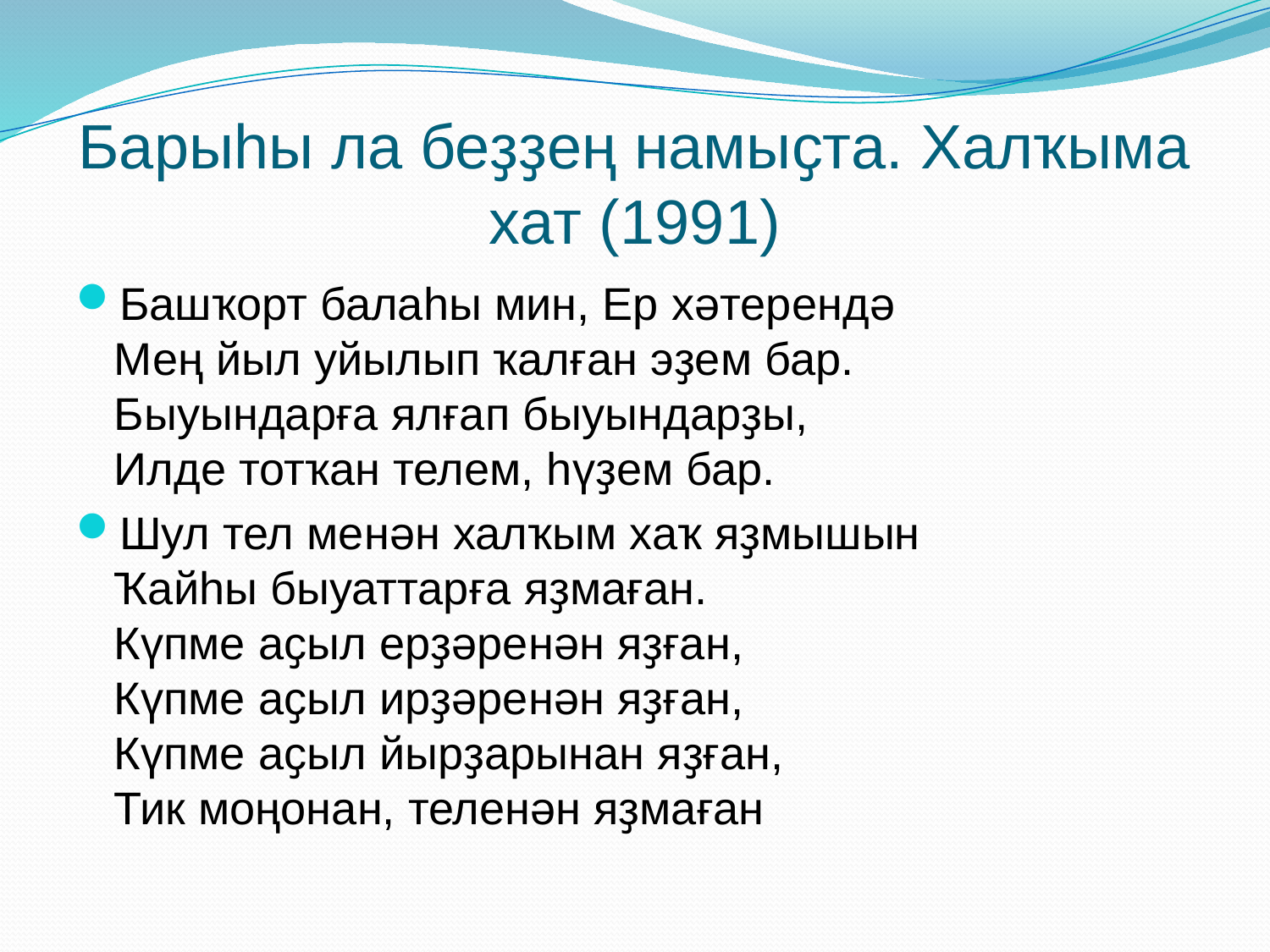

# Барыһы ла беҙҙең намыҫта. Халҡыма хат (1991)
Башҡорт балаһы мин, Ер хәтерендә
Мең йыл уйылып ҡалған эҙем бар.
Быуындарға ялғап быуындарҙы,
Илде тотҡан телем, һүҙем бар.
Шул тел менән халҡым хаҡ яҙмышын
Ҡайһы быуаттарға яҙмаған.
Күпме аҫыл ерҙәренән яҙған,
Күпме аҫыл ирҙәренән яҙған,
Күпме аҫыл йырҙарынан яҙған,
Тик моңонан, теленән яҙмаған